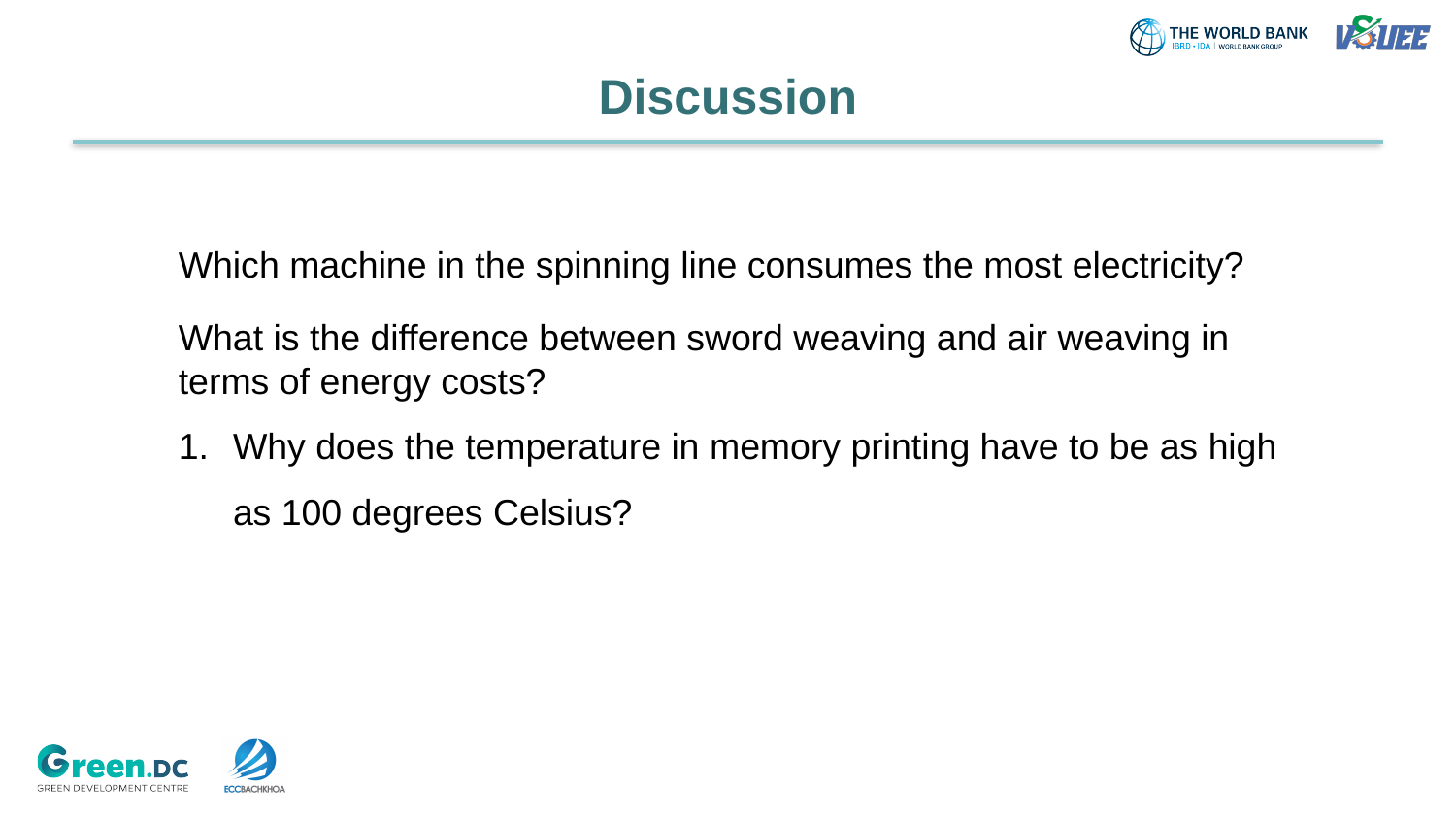

# Discussion
Which machine in the spinning line consumes the most electricity?
What is the difference between sword weaving and air weaving in terms of energy costs?
Why does the temperature in memory printing have to be as high as 100 degrees Celsius?